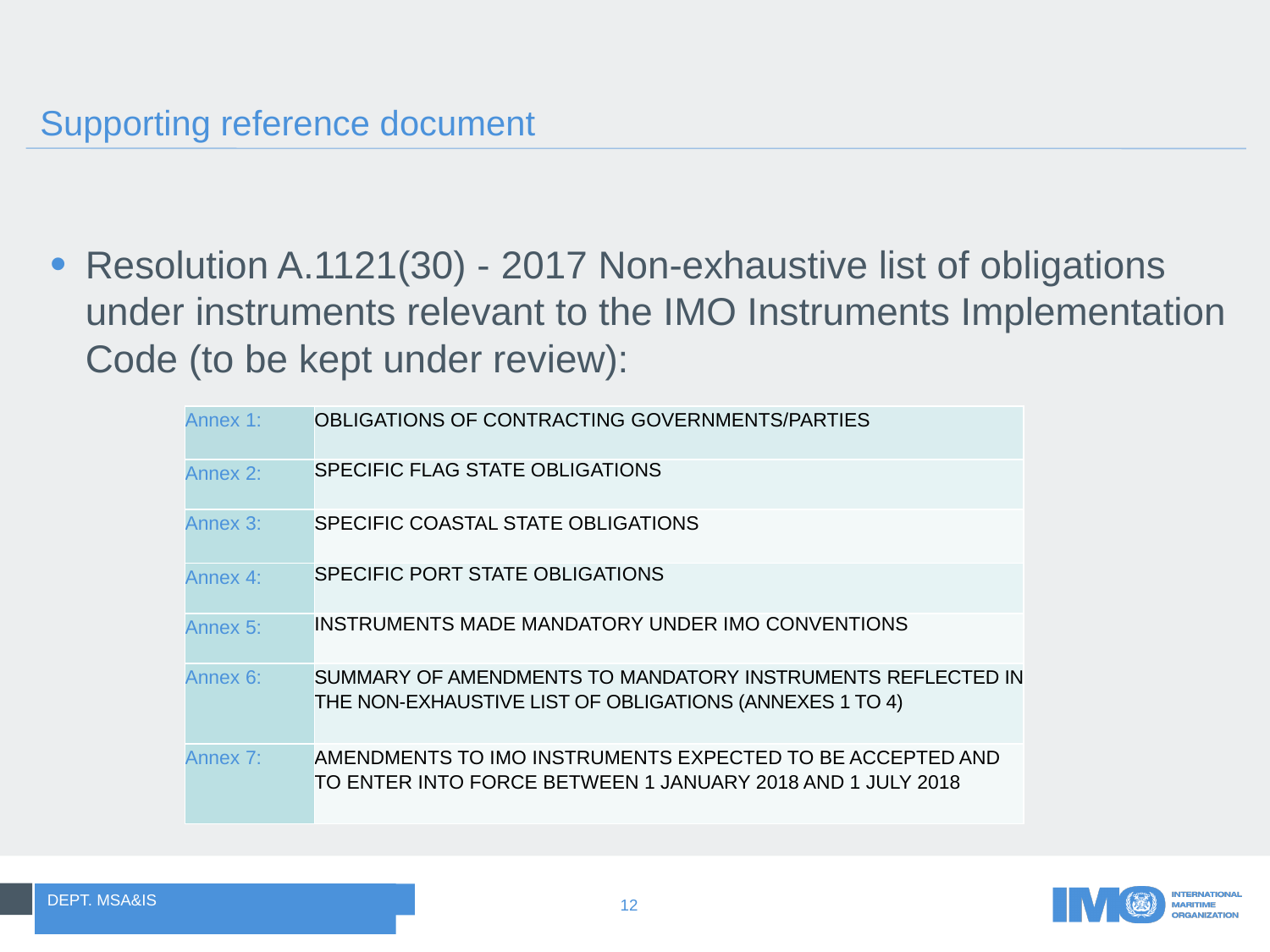

# Supporting reference document

Resolution A.1121(30) - 2017 Non-exhaustive list of obligations under instruments relevant to the IMO Instruments Implementation Code (to be kept under review):

| Annex 1: | OBLIGATIONS OF CONTRACTING GOVERNMENTS/PARTIES |
| --- | --- |
| Annex 2: | SPECIFIC FLAG STATE OBLIGATIONS |
| Annex 3: | SPECIFIC COASTAL STATE OBLIGATIONS |
| Annex 4: | SPECIFIC PORT STATE OBLIGATIONS |
| Annex 5: | INSTRUMENTS MADE MANDATORY UNDER IMO CONVENTIONS |
| Annex 6: | SUMMARY OF AMENDMENTS TO MANDATORY INSTRUMENTS REFLECTED IN THE NON-EXHAUSTIVE LIST OF OBLIGATIONS (ANNEXES 1 TO 4) |
| Annex 7: | AMENDMENTS TO IMO INSTRUMENTS EXPECTED TO BE ACCEPTED AND TO ENTER INTO FORCE BETWEEN 1 JANUARY 2018 AND 1 JULY 2018 |